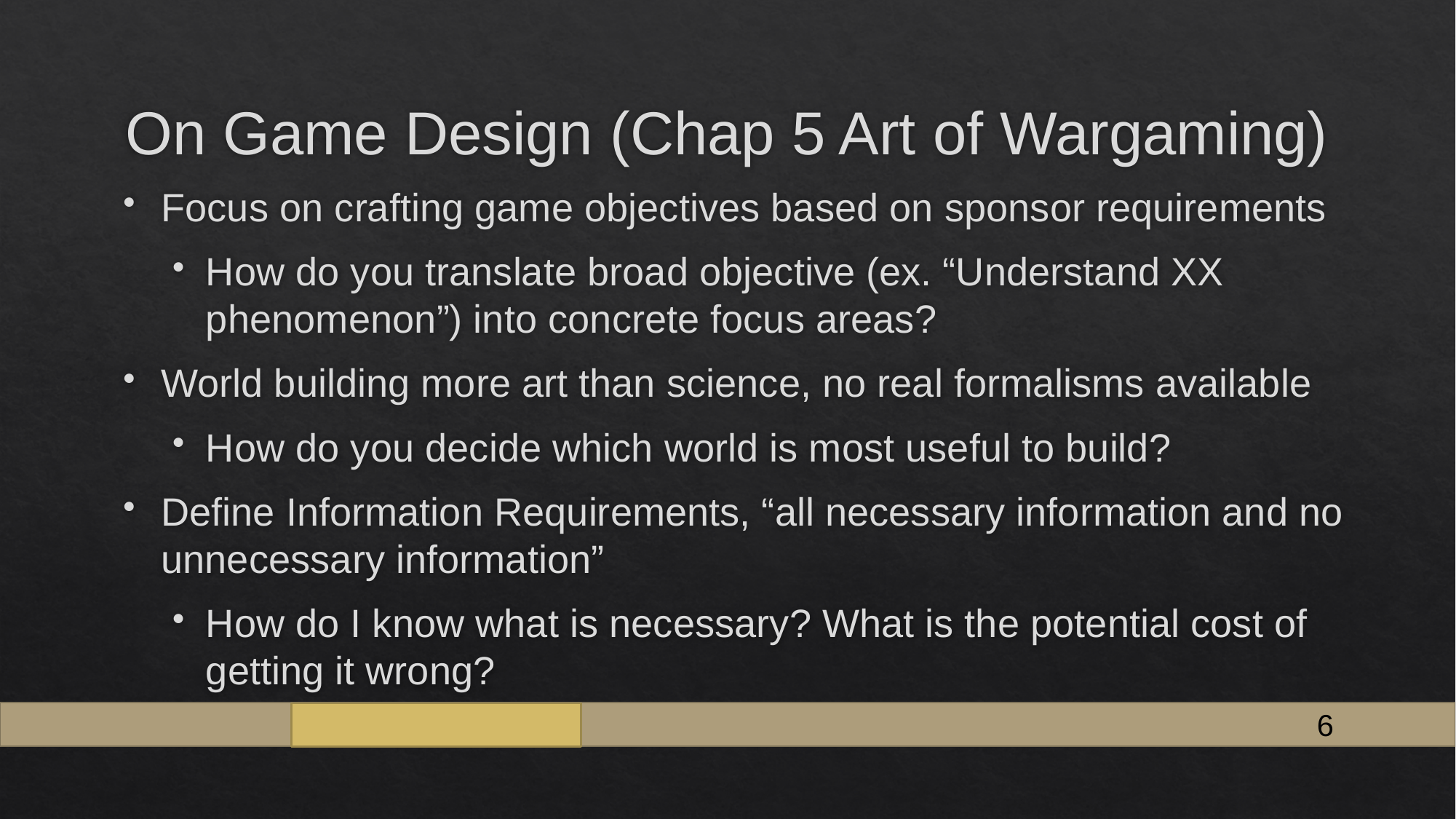

# On Game Design (Chap 5 Art of Wargaming)
Focus on crafting game objectives based on sponsor requirements
How do you translate broad objective (ex. “Understand XX phenomenon”) into concrete focus areas?
World building more art than science, no real formalisms available
How do you decide which world is most useful to build?
Define Information Requirements, “all necessary information and no unnecessary information”
How do I know what is necessary? What is the potential cost of getting it wrong?
6